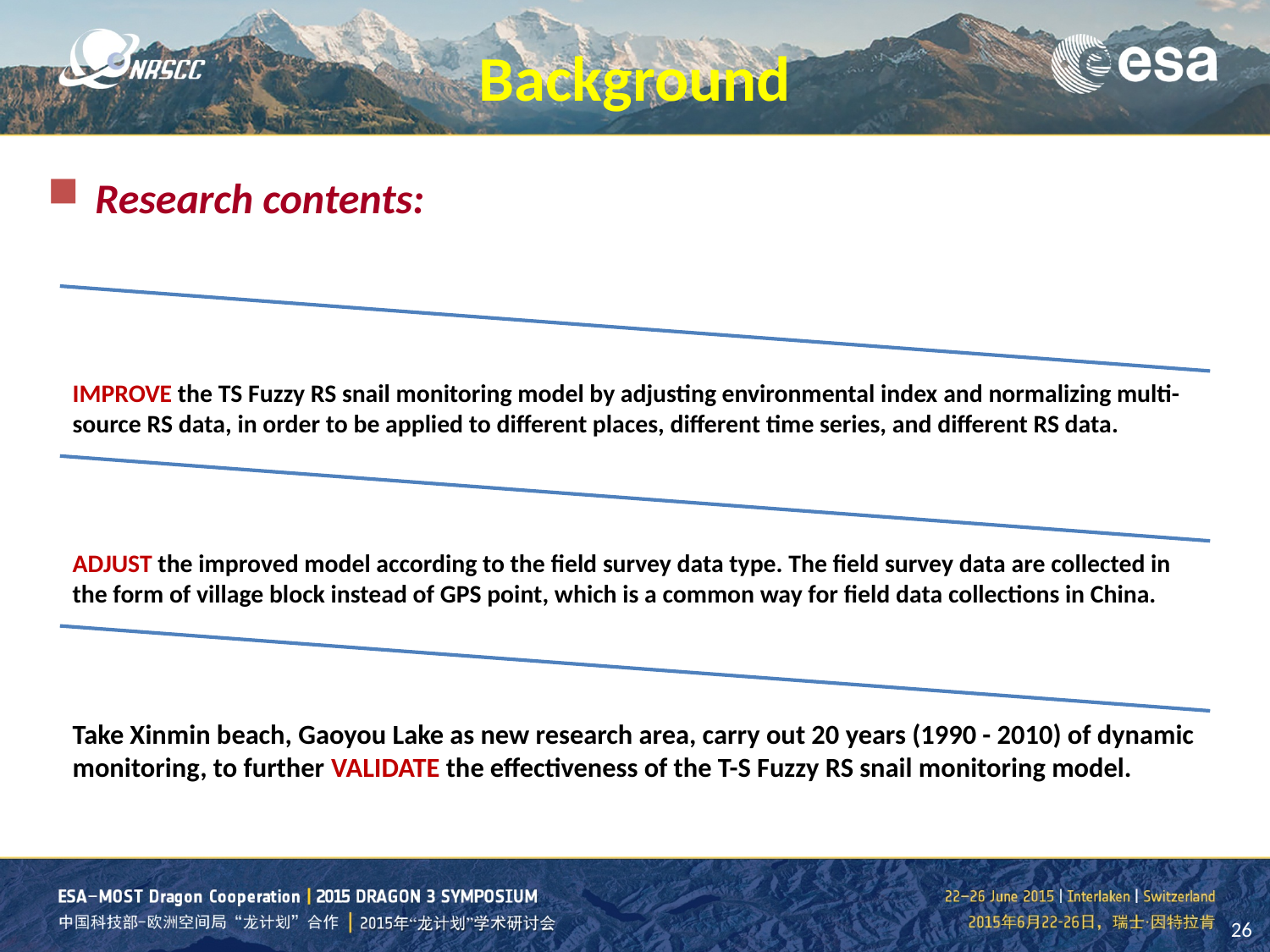

Background
Research contents:
IMPROVE the TS Fuzzy RS snail monitoring model by adjusting environmental index and normalizing multi-source RS data, in order to be applied to different places, different time series, and different RS data.
ADJUST the improved model according to the field survey data type. The field survey data are collected in the form of village block instead of GPS point, which is a common way for field data collections in China.
Take Xinmin beach, Gaoyou Lake as new research area, carry out 20 years (1990 - 2010) of dynamic monitoring, to further VALIDATE the effectiveness of the T-S Fuzzy RS snail monitoring model.